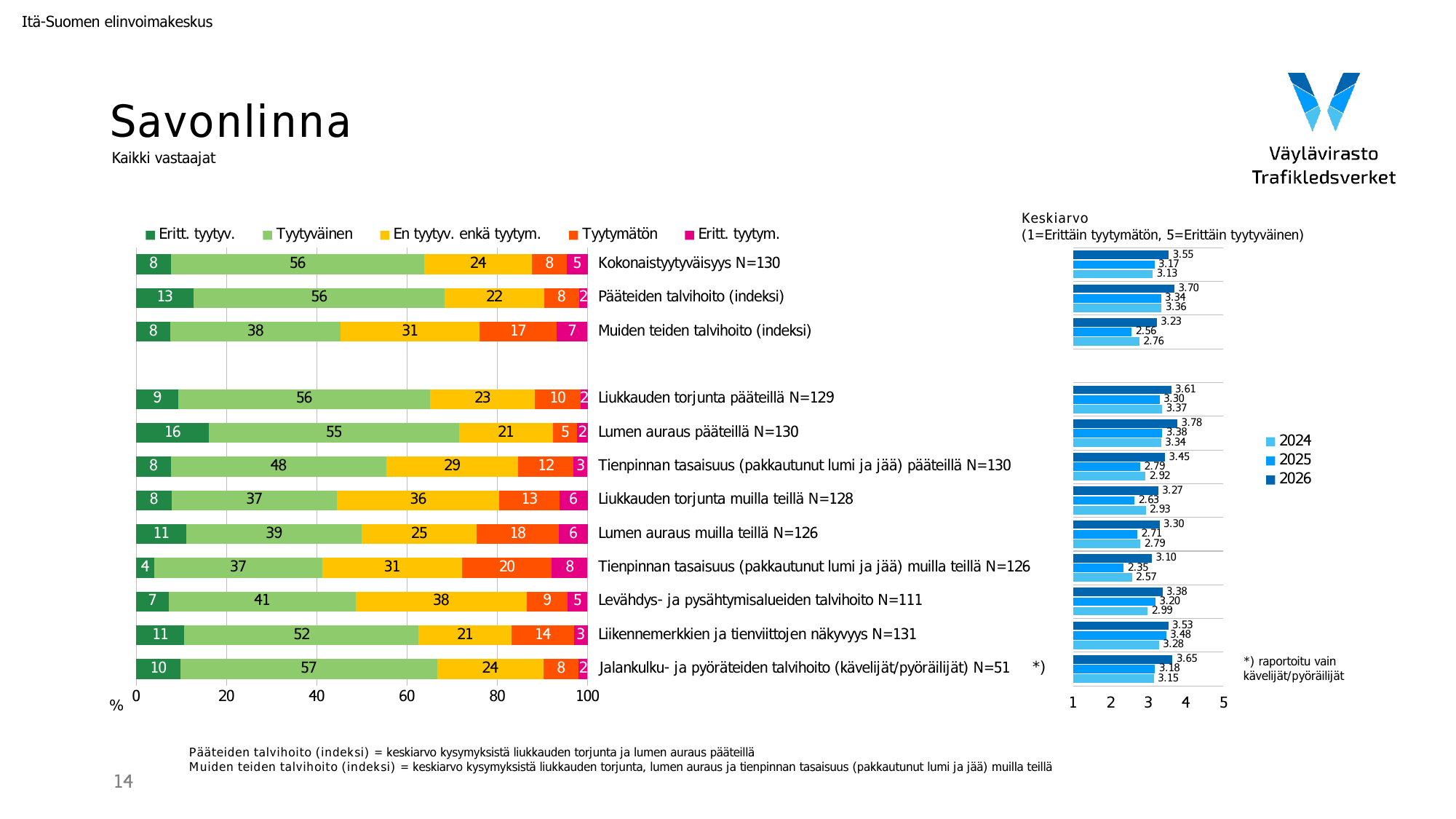

Itä-Suomen elinvoimakeskus
# Savonlinna
Kaikki vastaajat
Keskiarvo
(1=Erittäin tyytymätön, 5=Erittäin tyytyväinen)

### Chart

| Category | Eritt. tyytyv. | Tyytyväinen | En tyytyv. enkä tyytym. | Tyytymätön | Eritt. tyytym. |
|---|---|---|---|---|---|
| Kokonaistyytyväisyys N=130 | 7.6923076923076925 | 56.15384615384615 | 23.846153846153847 | 7.6923076923076925 | 4.615384615384616 |
| Pääteiden talvihoito (indeksi) | 12.741312741312742 | 55.5984555984556 | 22.00772200772201 | 7.722007722007722 | 1.9305019305019306 |
| Muiden teiden talvihoito (indeksi) | 7.631578947368421 | 37.63157894736842 | 30.789473684210527 | 17.105263157894736 | 6.842105263157895 |
|  | None | None | None | None | None |
| Liukkauden torjunta pääteillä N=129 | 9.30232558139535 | 55.81395348837209 | 23.25581395348837 | 10.077519379844961 | 1.550387596899225 |
| Lumen auraus pääteillä N=130 | 16.153846153846153 | 55.38461538461539 | 20.76923076923077 | 5.384615384615385 | 2.307692307692308 |
| Tienpinnan tasaisuus (pakkautunut lumi ja jää) pääteillä N=130 | 7.6923076923076925 | 47.69230769230769 | 29.230769230769234 | 12.307692307692308 | 3.076923076923077 |
| Liukkauden torjunta muilla teillä N=128 | 7.8125 | 36.71875 | 35.9375 | 13.28125 | 6.25 |
| Lumen auraus muilla teillä N=126 | 11.11111111111111 | 38.88888888888889 | 25.396825396825395 | 18.253968253968253 | 6.349206349206349 |
| Tienpinnan tasaisuus (pakkautunut lumi ja jää) muilla teillä N=126 | 3.968253968253968 | 37.301587301587304 | 30.952380952380953 | 19.841269841269842 | 7.936507936507936 |
| Levähdys- ja pysähtymisalueiden talvihoito N=111 | 7.207207207207207 | 41.44144144144144 | 37.83783783783784 | 9.00900900900901 | 4.504504504504505 |
| Liikennemerkkien ja tienviittojen näkyvyys N=131 | 10.687022900763358 | 51.908396946564885 | 20.610687022900763 | 13.740458015267176 | 3.0534351145038165 |
| Jalankulku- ja pyöräteiden talvihoito (kävelijät/pyöräilijät) N=51 | 9.803921568627452 | 56.86274509803921 | 23.52941176470588 | 7.8431372549019605 | 1.9607843137254901 |

### Chart

| Category | 2026 | 2025 | 2024 |
|---|---|---|---|
*) raportoitu vain
kävelijät/pyöräilijät
*)
%
Pääteiden talvihoito (indeksi) = keskiarvo kysymyksistä liukkauden torjunta ja lumen auraus pääteillä
Muiden teiden talvihoito (indeksi) = keskiarvo kysymyksistä liukkauden torjunta, lumen auraus ja tienpinnan tasaisuus (pakkautunut lumi ja jää) muilla teillä

14